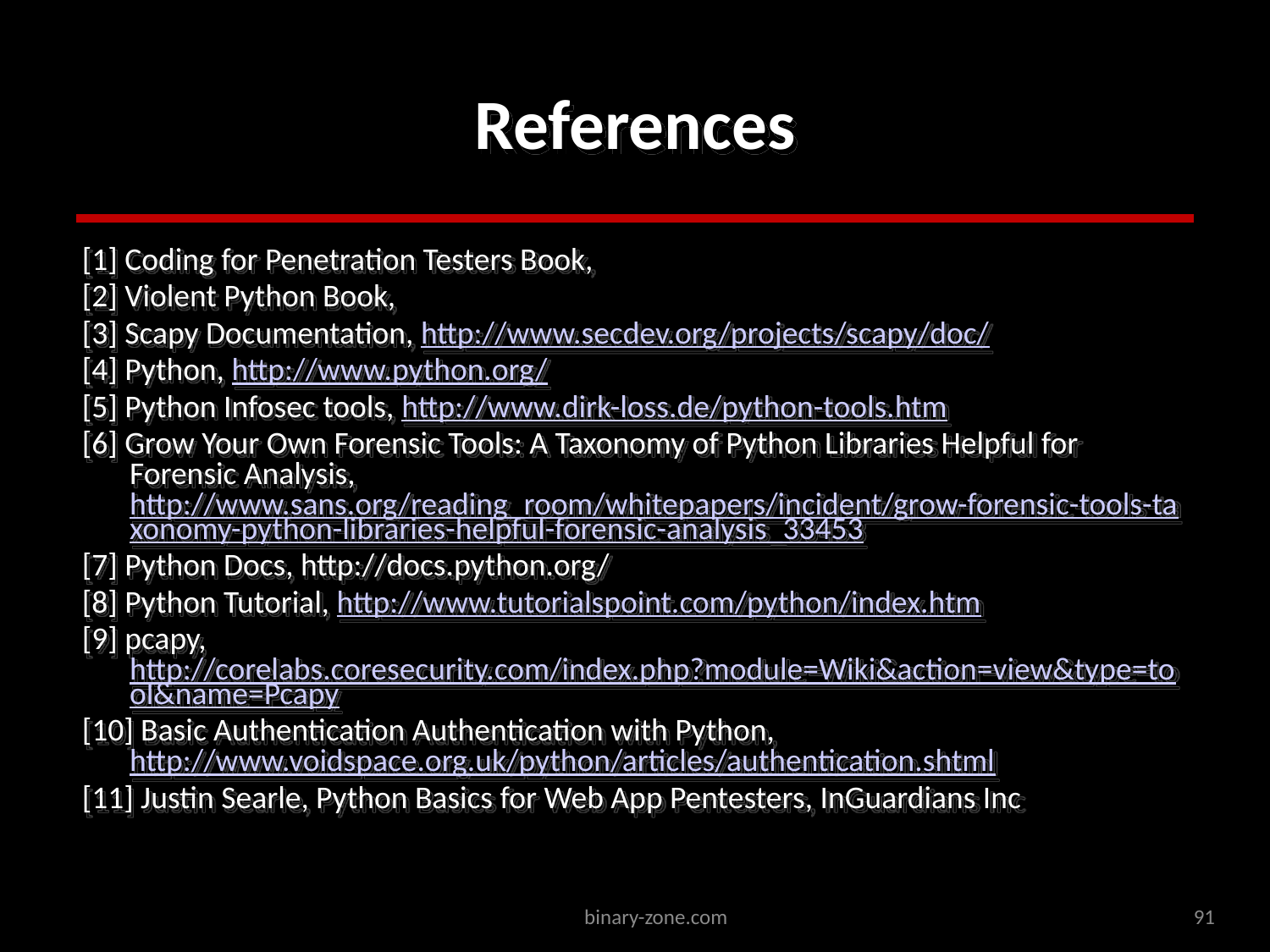

# References
[1] Coding for Penetration Testers Book,
[2] Violent Python Book,
[3] Scapy Documentation, http://www.secdev.org/projects/scapy/doc/
[4] Python, http://www.python.org/
[5] Python Infosec tools, http://www.dirk-loss.de/python-tools.htm
[6] Grow Your Own Forensic Tools: A Taxonomy of Python Libraries Helpful for Forensic Analysis, http://www.sans.org/reading_room/whitepapers/incident/grow-forensic-tools-taxonomy-python-libraries-helpful-forensic-analysis_33453
[7] Python Docs, http://docs.python.org/
[8] Python Tutorial, http://www.tutorialspoint.com/python/index.htm
[9] pcapy, http://corelabs.coresecurity.com/index.php?module=Wiki&action=view&type=tool&name=Pcapy
[10] Basic Authentication Authentication with Python, http://www.voidspace.org.uk/python/articles/authentication.shtml
[11] Justin Searle, Python Basics for Web App Pentesters, InGuardians Inc